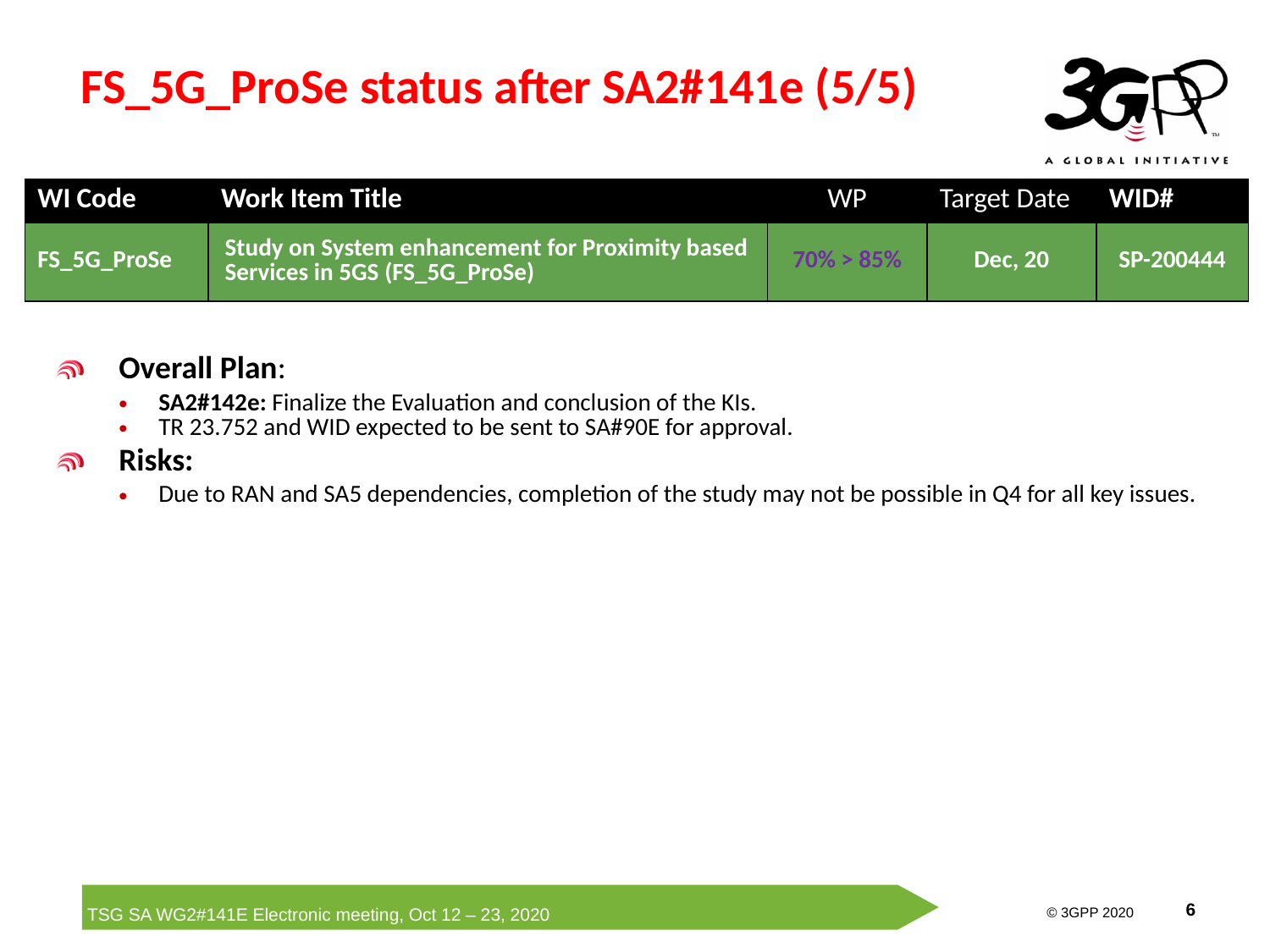

# FS_5G_ProSe status after SA2#141e (5/5)
| WI Code | Work Item Title | WP | Target Date | WID# |
| --- | --- | --- | --- | --- |
| FS\_5G\_ProSe | Study on System enhancement for Proximity based Services in 5GS (FS\_5G\_ProSe) | 70% > 85% | Dec, 20 | SP-200444 |

Overall Plan:
SA2#142e: Finalize the Evaluation and conclusion of the KIs.
TR 23.752 and WID expected to be sent to SA#90E for approval.
Risks:
Due to RAN and SA5 dependencies, completion of the study may not be possible in Q4 for all key issues.